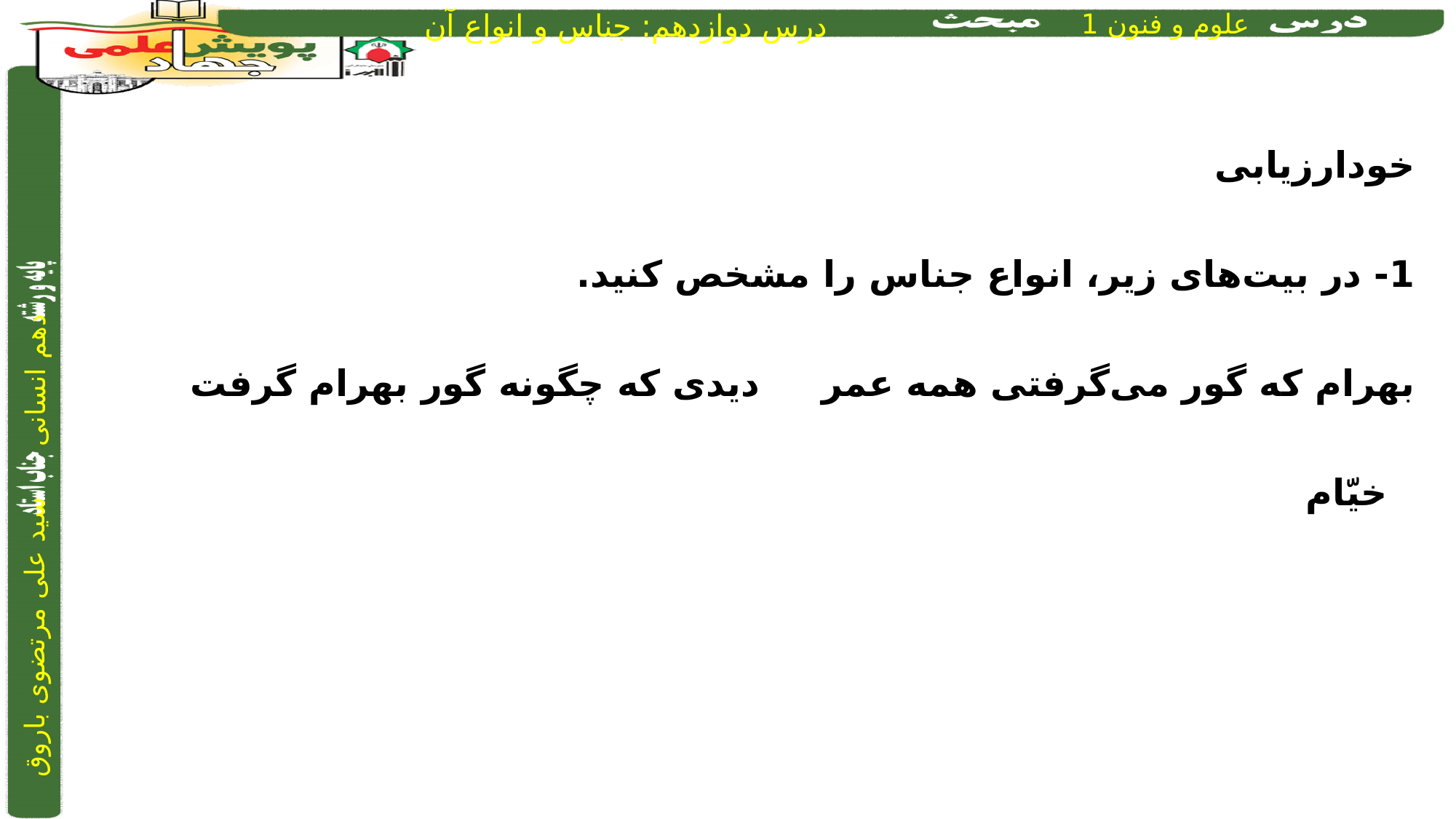

خودارزیابی
1- در بیت‌های زیر، انواع جناس را مشخص کنید.
بهرام که گور می‌گرفتی همه عمر 		دیدی که چگونه گور بهرام گرفت 		خیّام